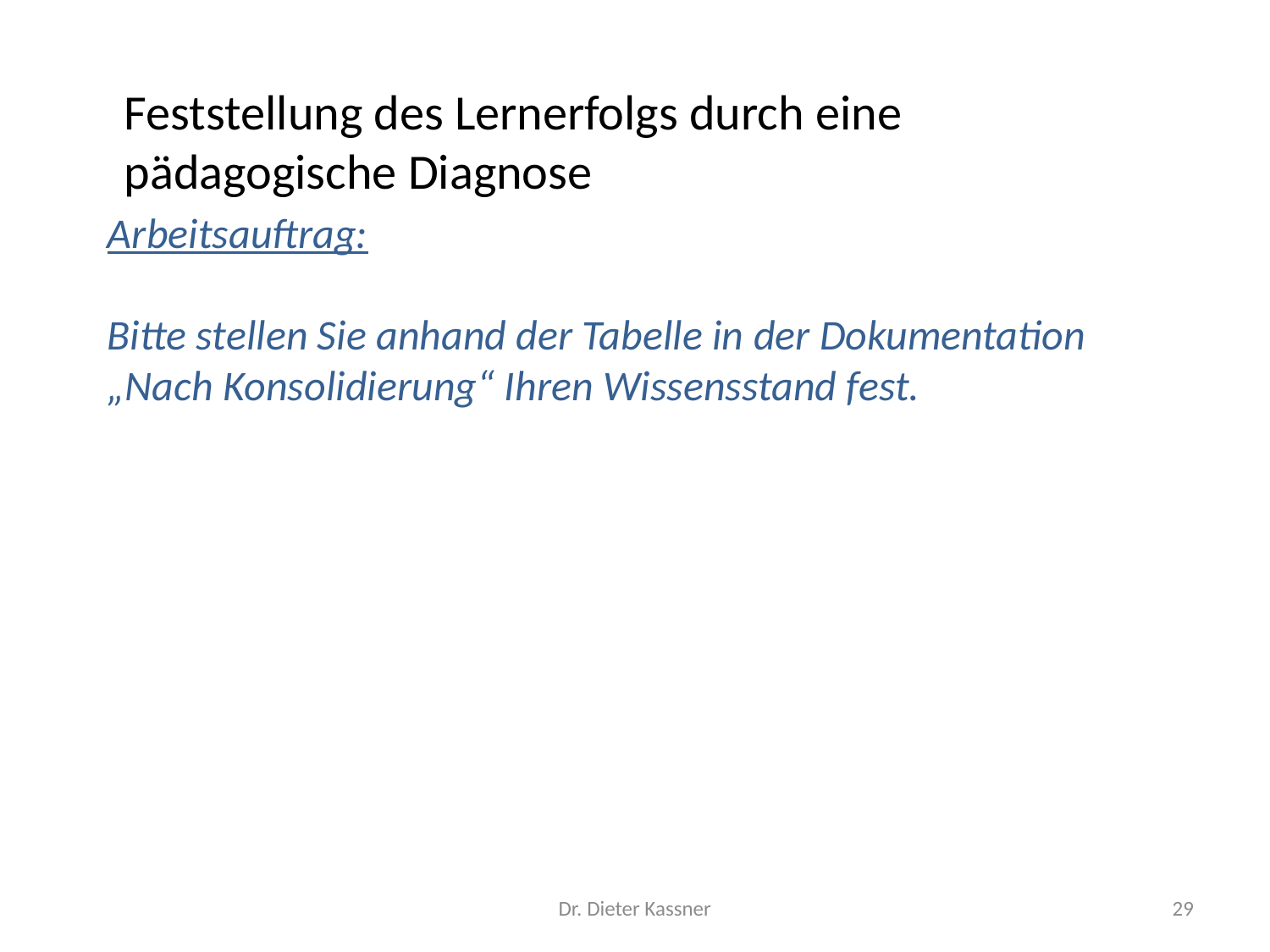

Feststellung des Lernerfolgs durch eine pädagogische Diagnose
Arbeitsauftrag:

Bitte stellen Sie anhand der Tabelle in der Dokumentation  „Nach Konsolidierung“ Ihren Wissensstand fest.

Dr. Dieter Kassner
29